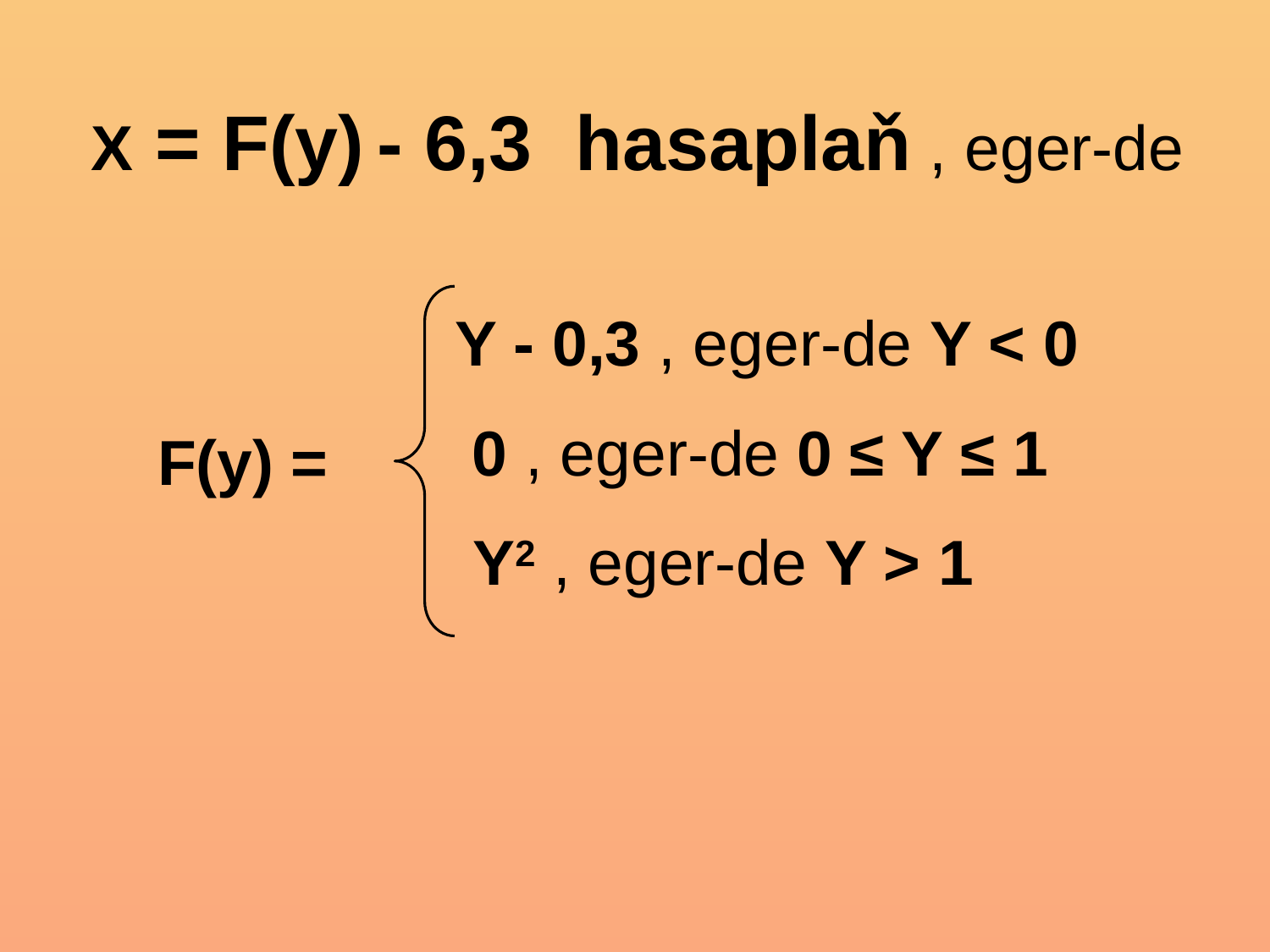

X = F(y) - 6,3  hasaplaň , eger-de

Y - 0,3 , eger-de Y < 0
 0 , eger-de 0 ≤ Y ≤ 1
F(y) =
 Y2 , eger-de Y > 1